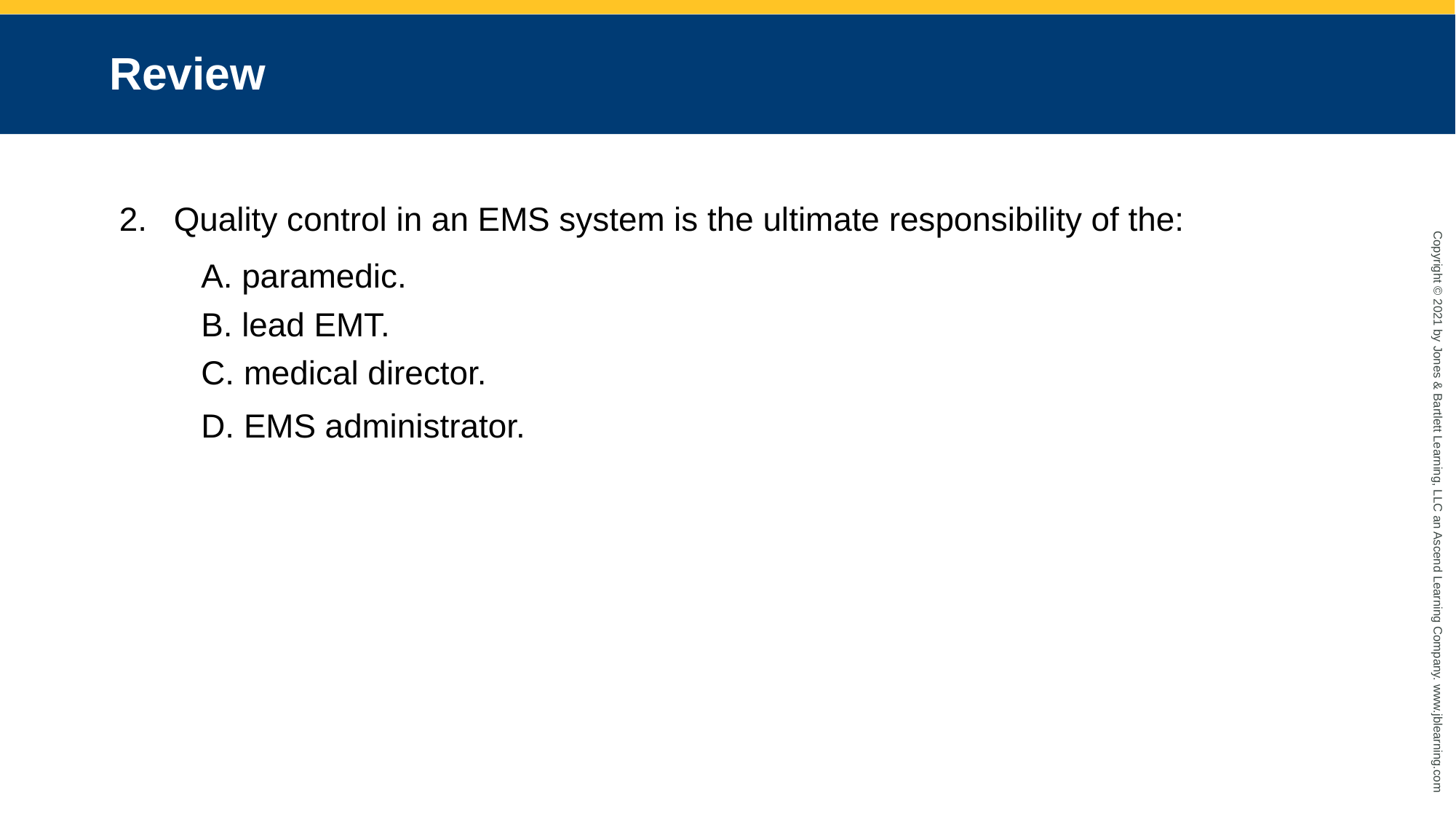

# Review
Quality control in an EMS system is the ultimate responsibility of the:
 paramedic.
 lead EMT.
 medical director.
 EMS administrator.